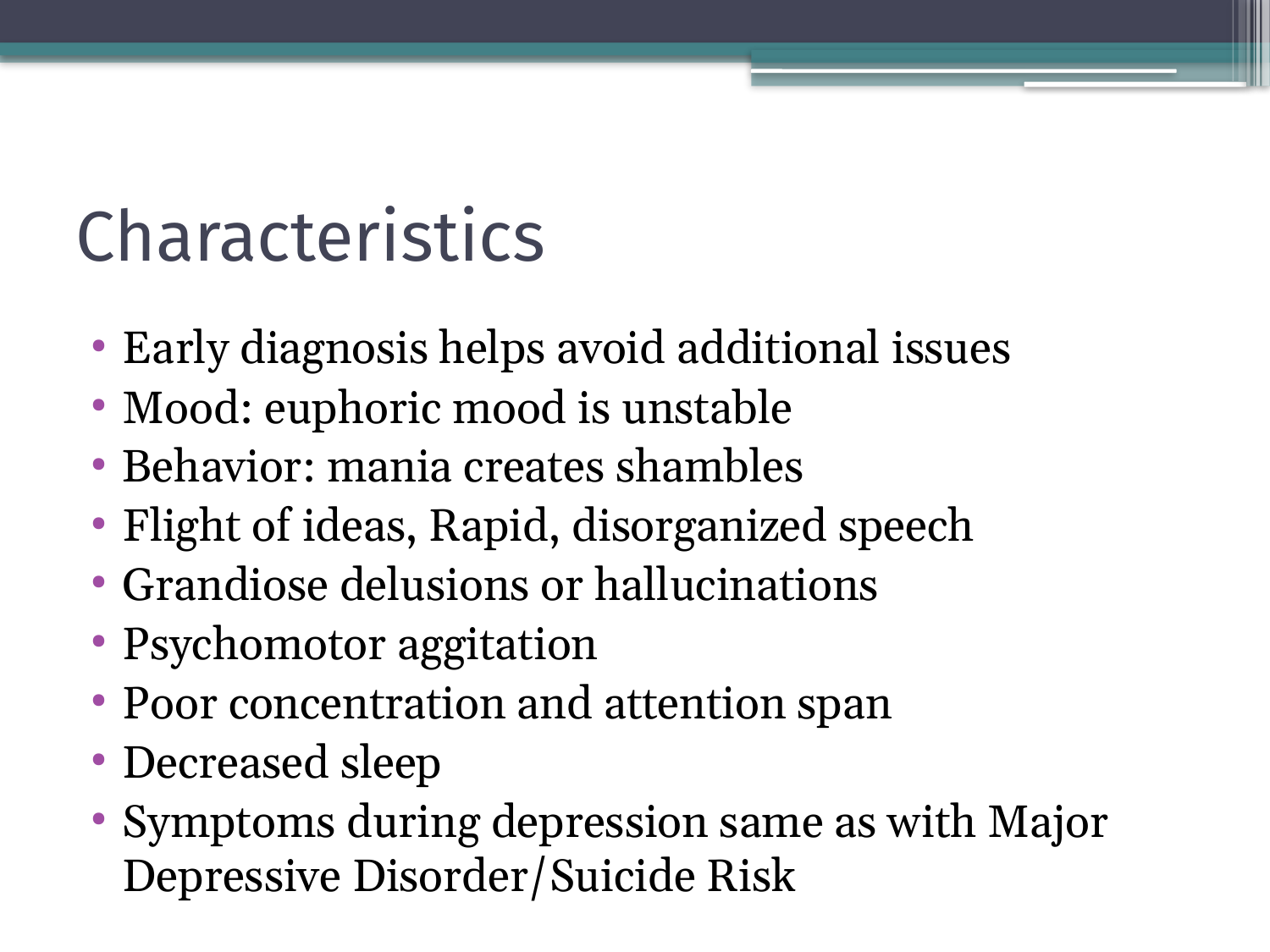

# Characteristics
Early diagnosis helps avoid additional issues
Mood: euphoric mood is unstable
Behavior: mania creates shambles
Flight of ideas, Rapid, disorganized speech
Grandiose delusions or hallucinations
Psychomotor aggitation
Poor concentration and attention span
Decreased sleep
Symptoms during depression same as with Major Depressive Disorder/Suicide Risk